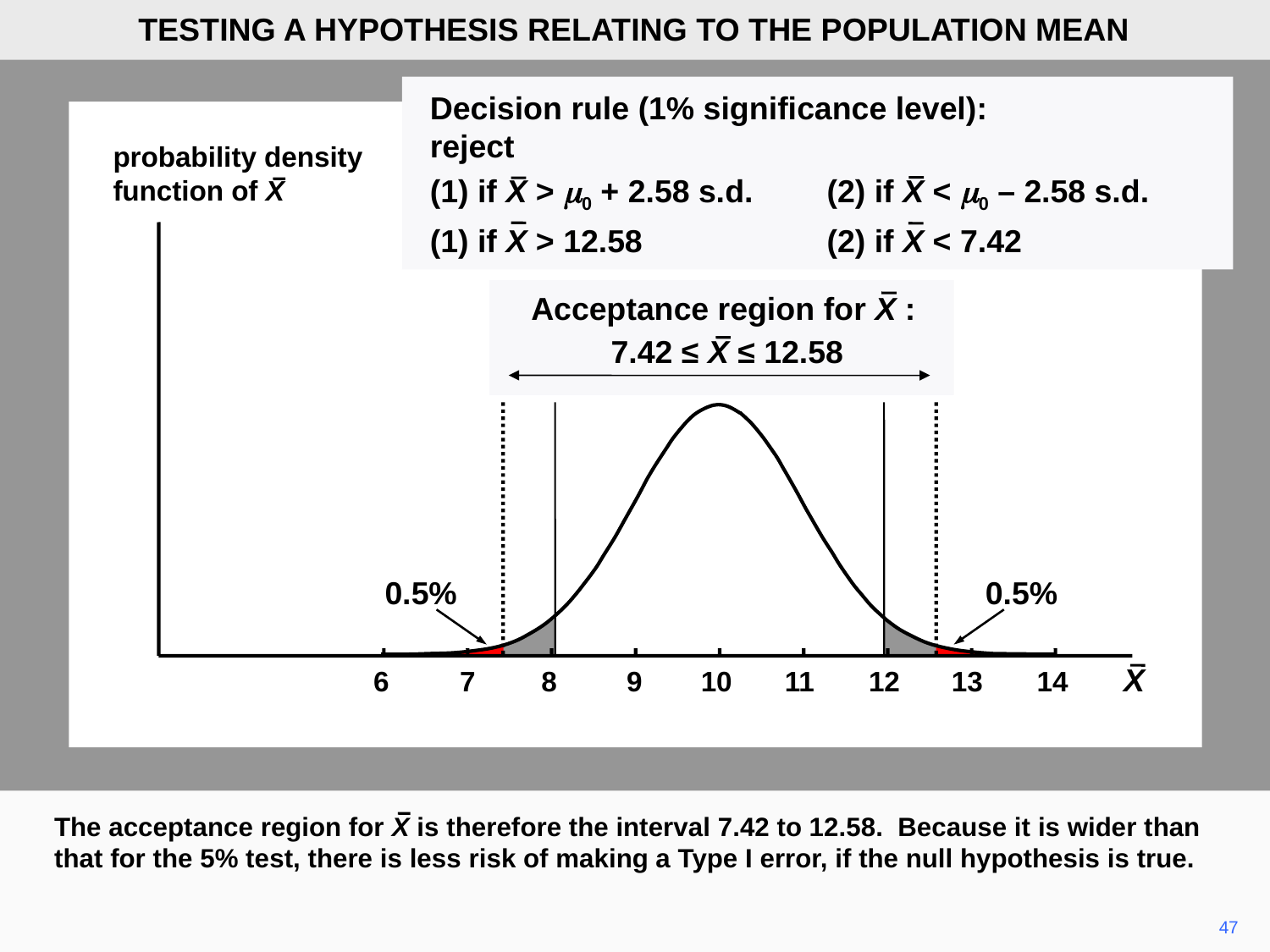

TESTING A HYPOTHESIS RELATING TO THE POPULATION MEAN

Decision rule (1% significance level):
reject
(1) if X > μ0 + 2.58 s.d.	(2) if X < μ0 – 2.58 s.d.
(1) if X > 12.58	(2) if X < 7.42

probability density
function of X

Acceptance region for X :
         7.42 ≤ X ≤ 12.58

0.5%
0.5%

X

6
7
8
9
10
11
12
13
14

The acceptance region for X is therefore the interval 7.42 to 12.58.  Because it is wider than that for the 5% test, there is less risk of making a Type I error, if the null hypothesis is true.

47